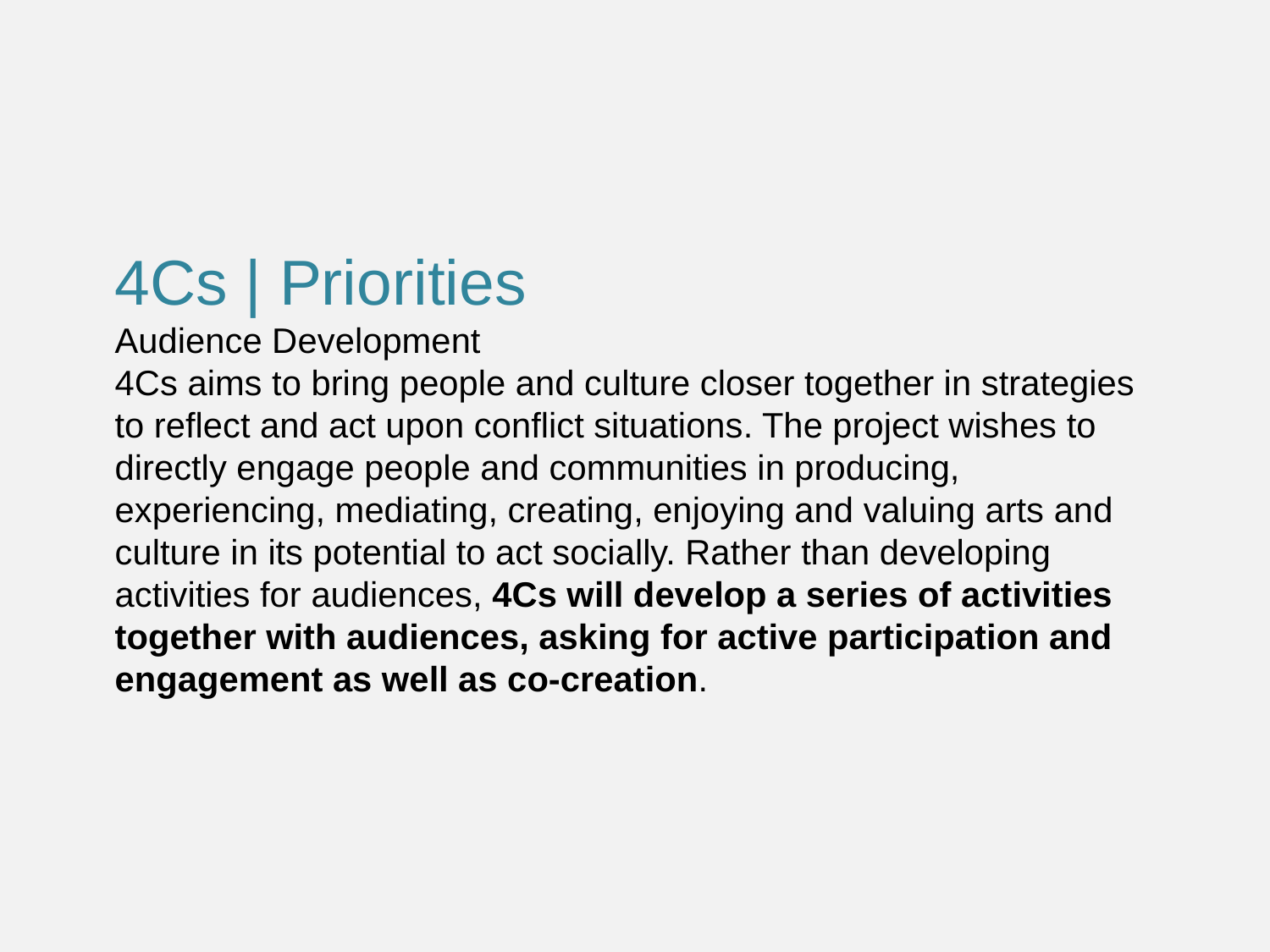

# 4Cs | Priorities Audience Development 4Cs aims to bring people and culture closer together in strategies to reflect and act upon conflict situations. The project wishes to directly engage people and communities in producing, experiencing, mediating, creating, enjoying and valuing arts and culture in its potential to act socially. Rather than developing activities for audiences, 4Cs will develop a series of activities together with audiences, asking for active participation and engagement as well as co-creation.